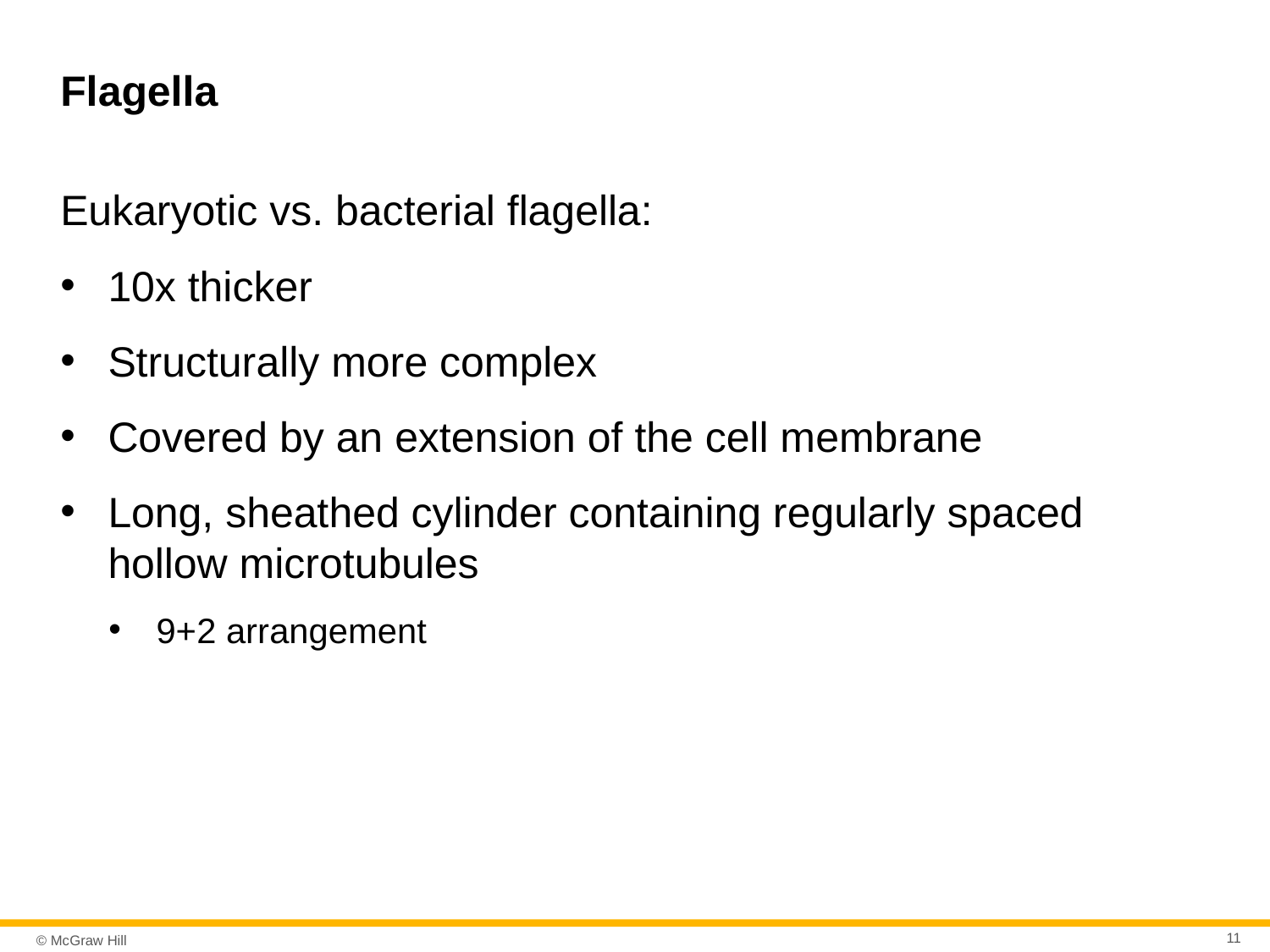

# Flagella
Eukaryotic vs. bacterial flagella:
10x thicker
Structurally more complex
Covered by an extension of the cell membrane
Long, sheathed cylinder containing regularly spaced hollow microtubules
9+2 arrangement